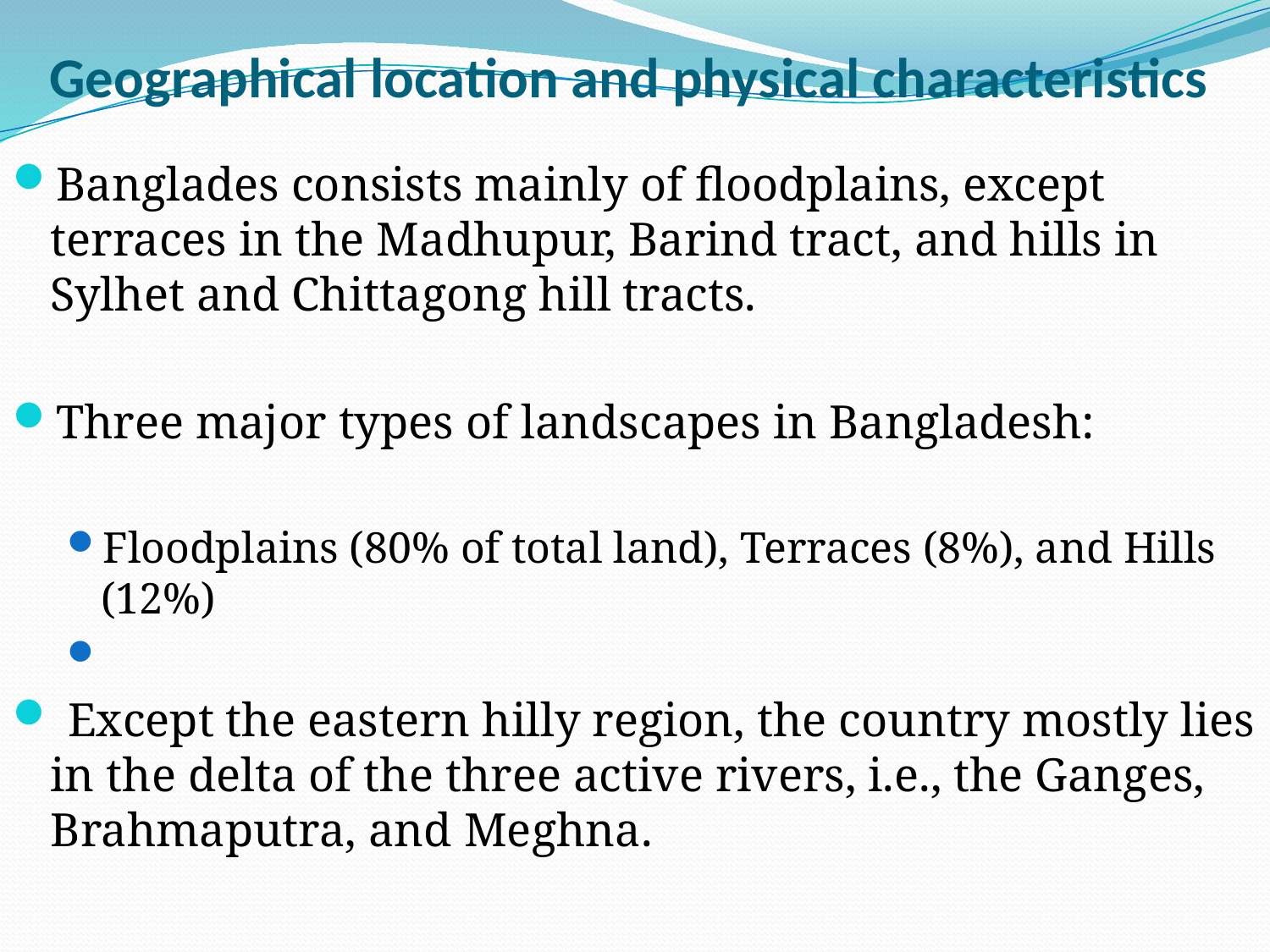

# Geographical location and physical characteristics
Banglades consists mainly of floodplains, except terraces in the Madhupur, Barind tract, and hills in Sylhet and Chittagong hill tracts.

Three major types of landscapes in Bangladesh:

Floodplains (80% of total land), Terraces (8%), and Hills (12%)

 Except the eastern hilly region, the country mostly lies in the delta of the three active rivers, i.e., the Ganges, Brahmaputra, and Meghna.